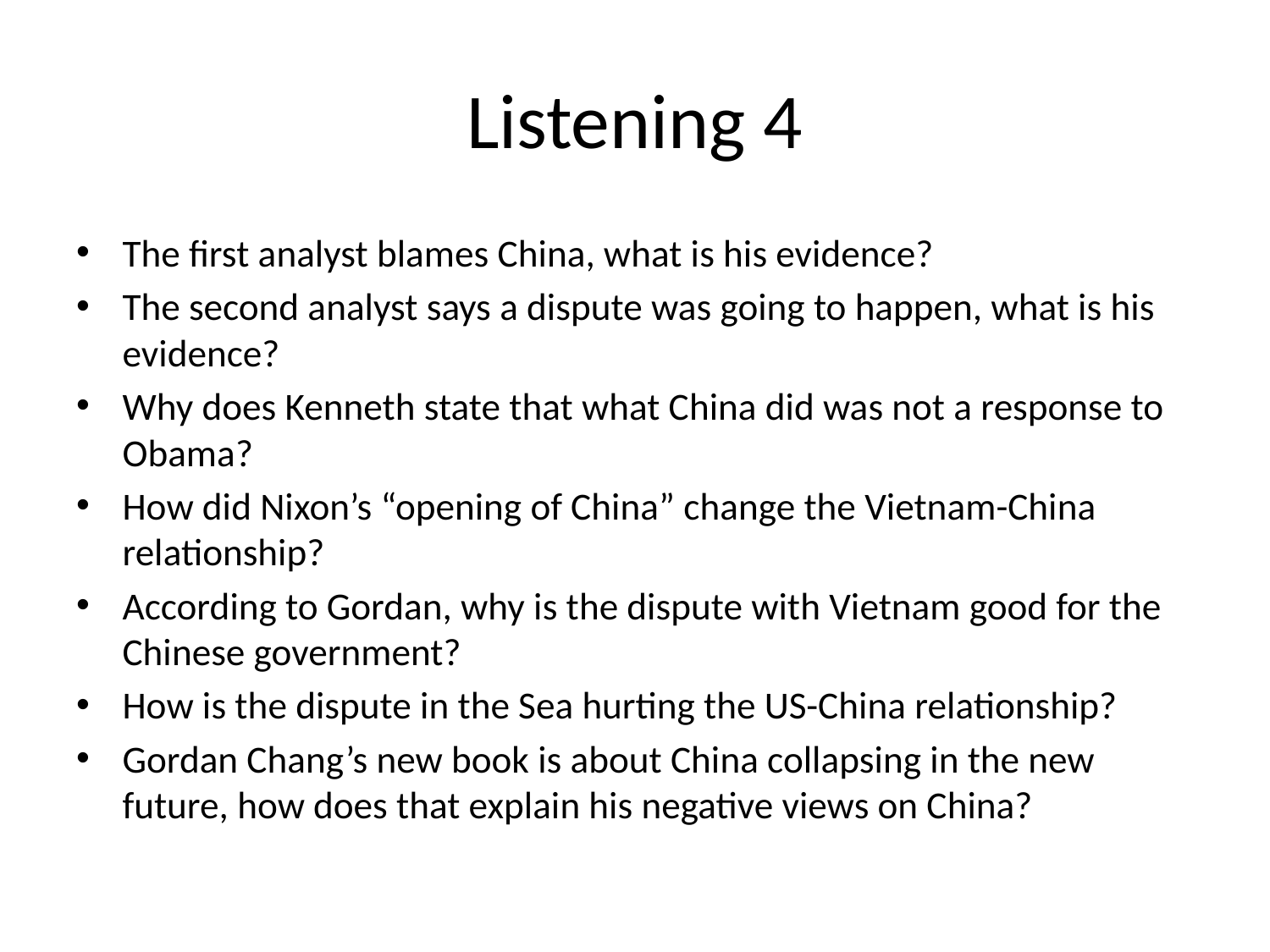

# Listening 4
The first analyst blames China, what is his evidence?
The second analyst says a dispute was going to happen, what is his evidence?
Why does Kenneth state that what China did was not a response to Obama?
How did Nixon’s “opening of China” change the Vietnam-China relationship?
According to Gordan, why is the dispute with Vietnam good for the Chinese government?
How is the dispute in the Sea hurting the US-China relationship?
Gordan Chang’s new book is about China collapsing in the new future, how does that explain his negative views on China?